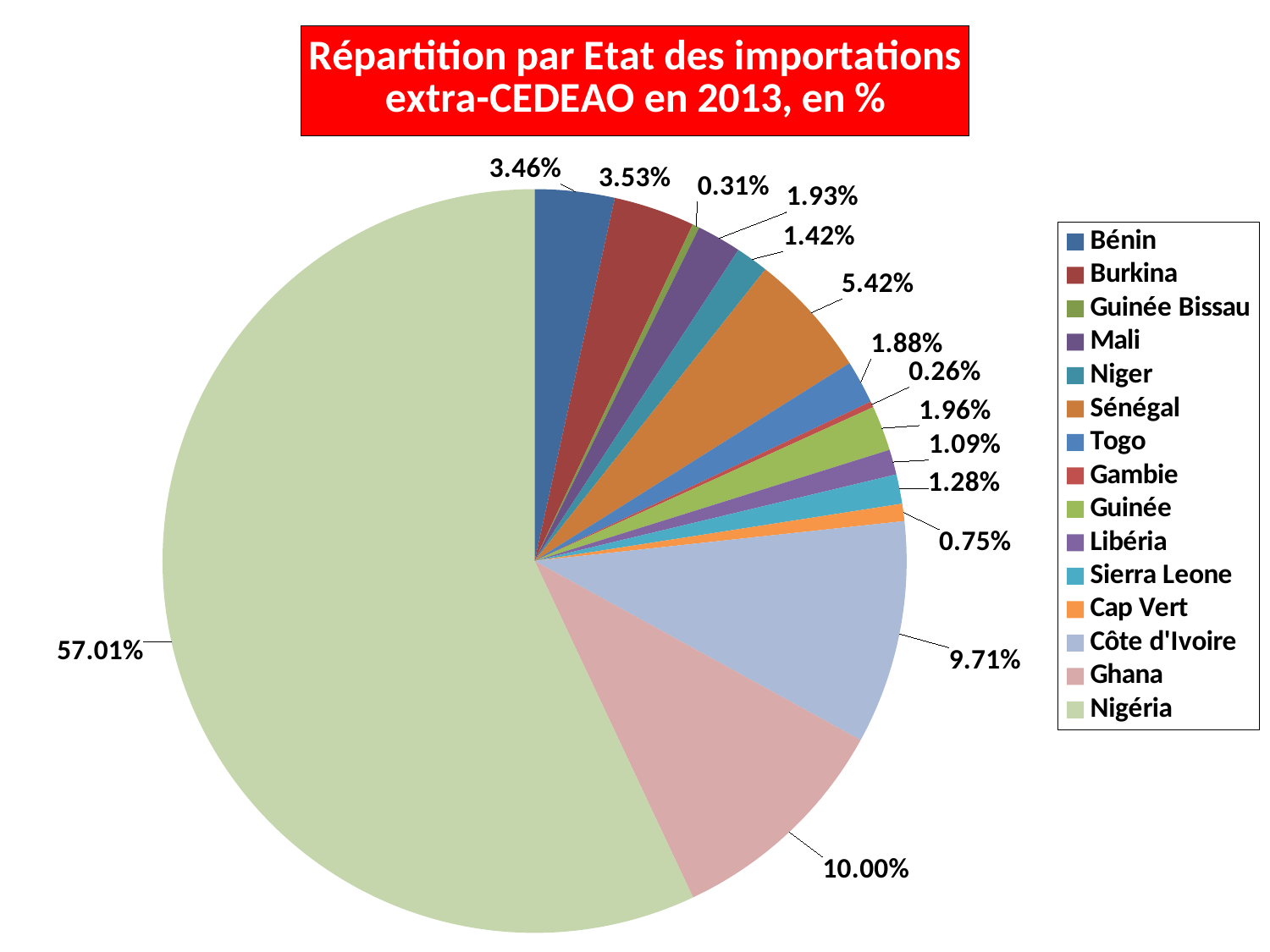

### Chart: Répartition par Etat des importations
extra-CEDEAO en 2013, en %

| Category | Répartition |
|---|---|
| Bénin | 0.0346 |
| Burkina | 0.0353 |
| Guinée Bissau | 0.0031 |
| Mali  | 0.0193 |
| Niger | 0.0142 |
| Sénégal | 0.0542 |
| Togo | 0.0188 |
| Gambie | 0.0026 |
| Guinée | 0.0196 |
| Libéria | 0.0109 |
| Sierra Leone | 0.0128 |
| Cap Vert | 0.0075 |
| Côte d'Ivoire | 0.0971 |
| Ghana | 0.1 |
| Nigéria | 0.5701 |